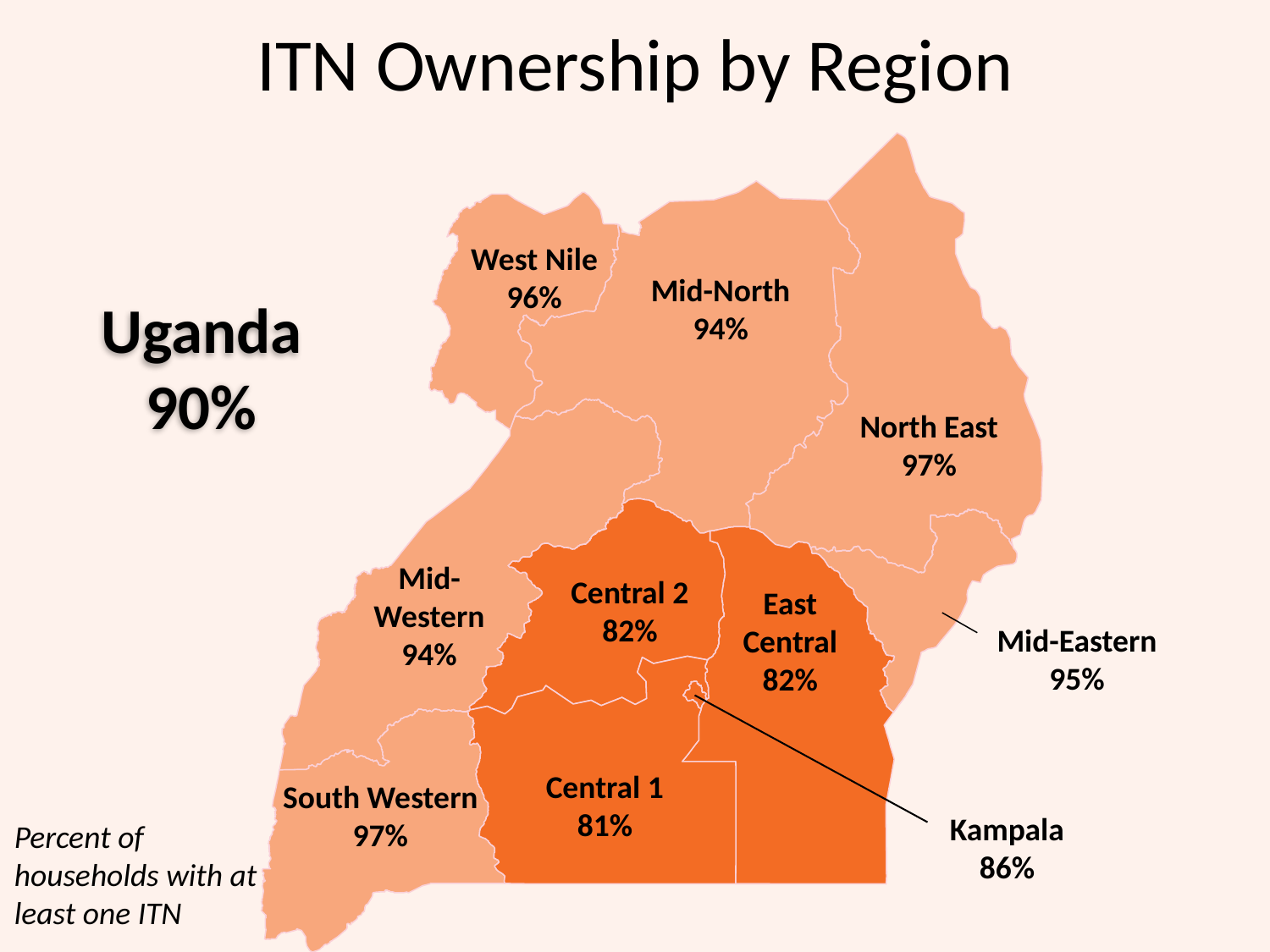

# ITN Ownership by Region

West Nile
96%

Uganda
90%
Mid-North
94%

North East
97%

Mid-Western
94%

Central 2
82%

East Central
82%

Mid-Eastern
95%

Central 1
81%

South Western
97%

Kampala
86%

Percent of households with at least one ITN